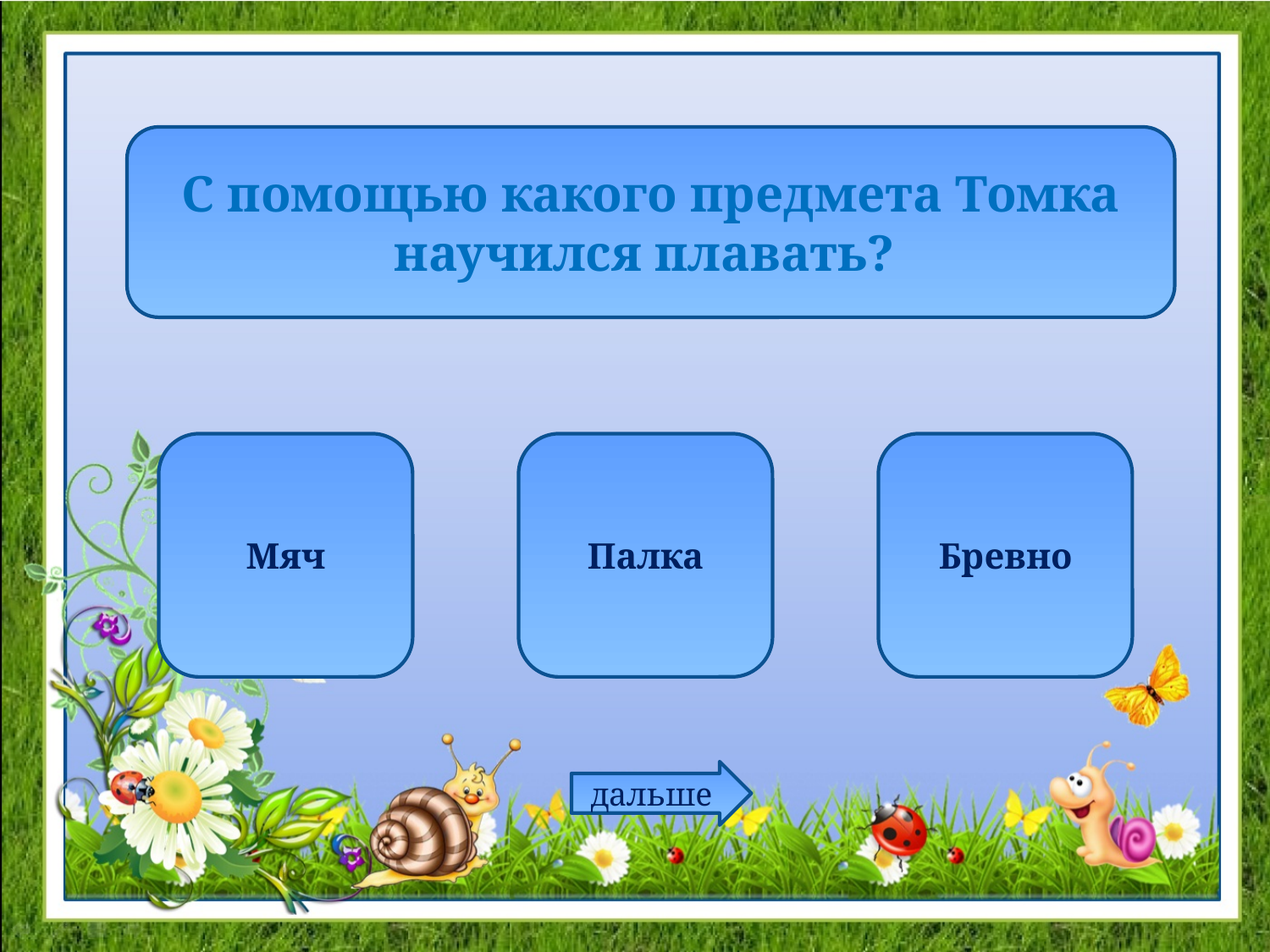

С помощью какого предмета Томка научился плавать?
Мяч
Палка
Бревно
дальше